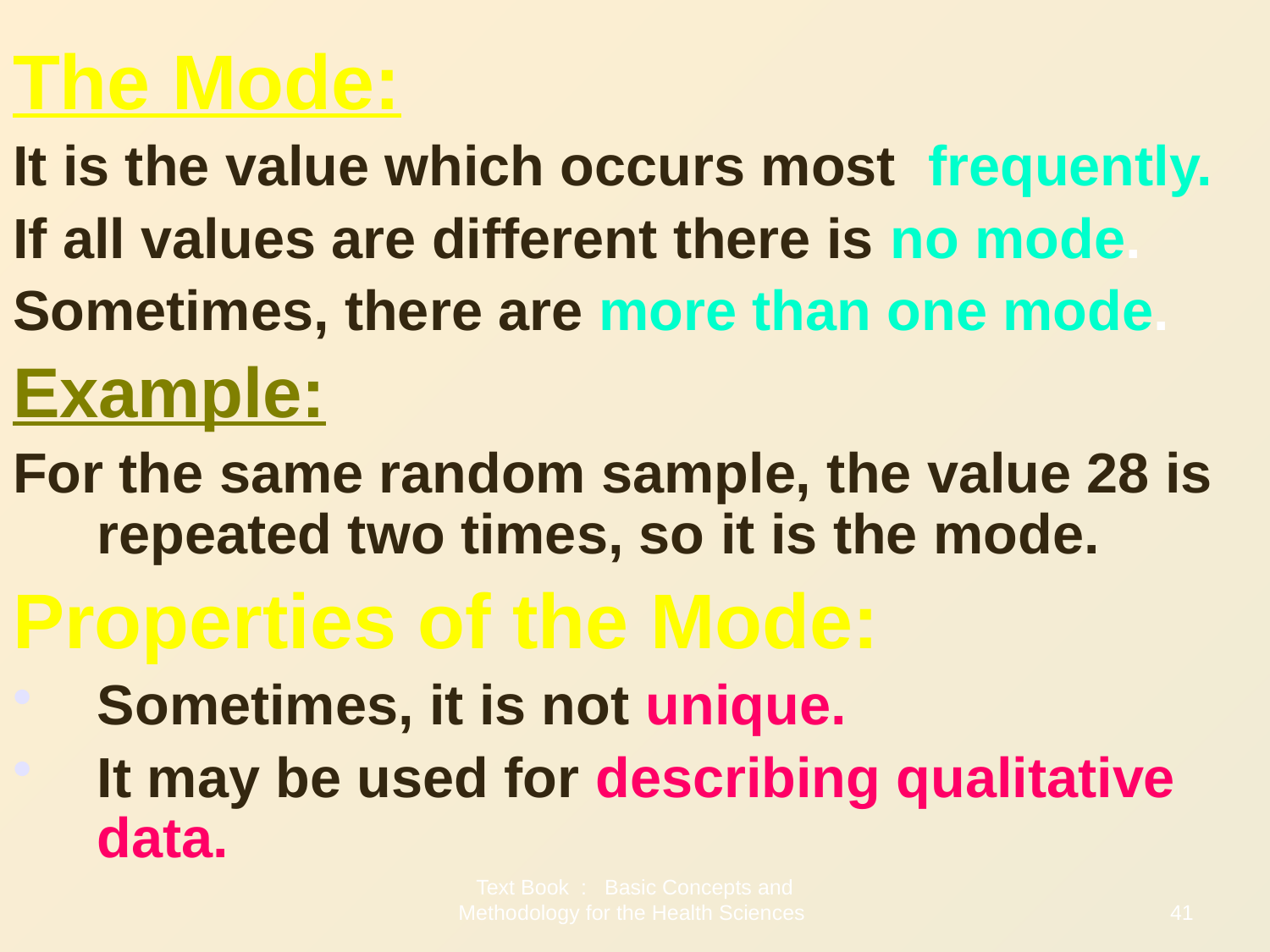

#
The Mode:
It is the value which occurs most  frequently.
If all values are different there is no mode.
Sometimes, there are more than one mode.
Example:
For the same random sample, the value 28 is repeated two times, so it is the mode.
Properties of the Mode:
Sometimes, it is not unique.
It may be used for describing qualitative data.

Text Book  :   Basic Concepts and Methodology for the Health Sciences
41